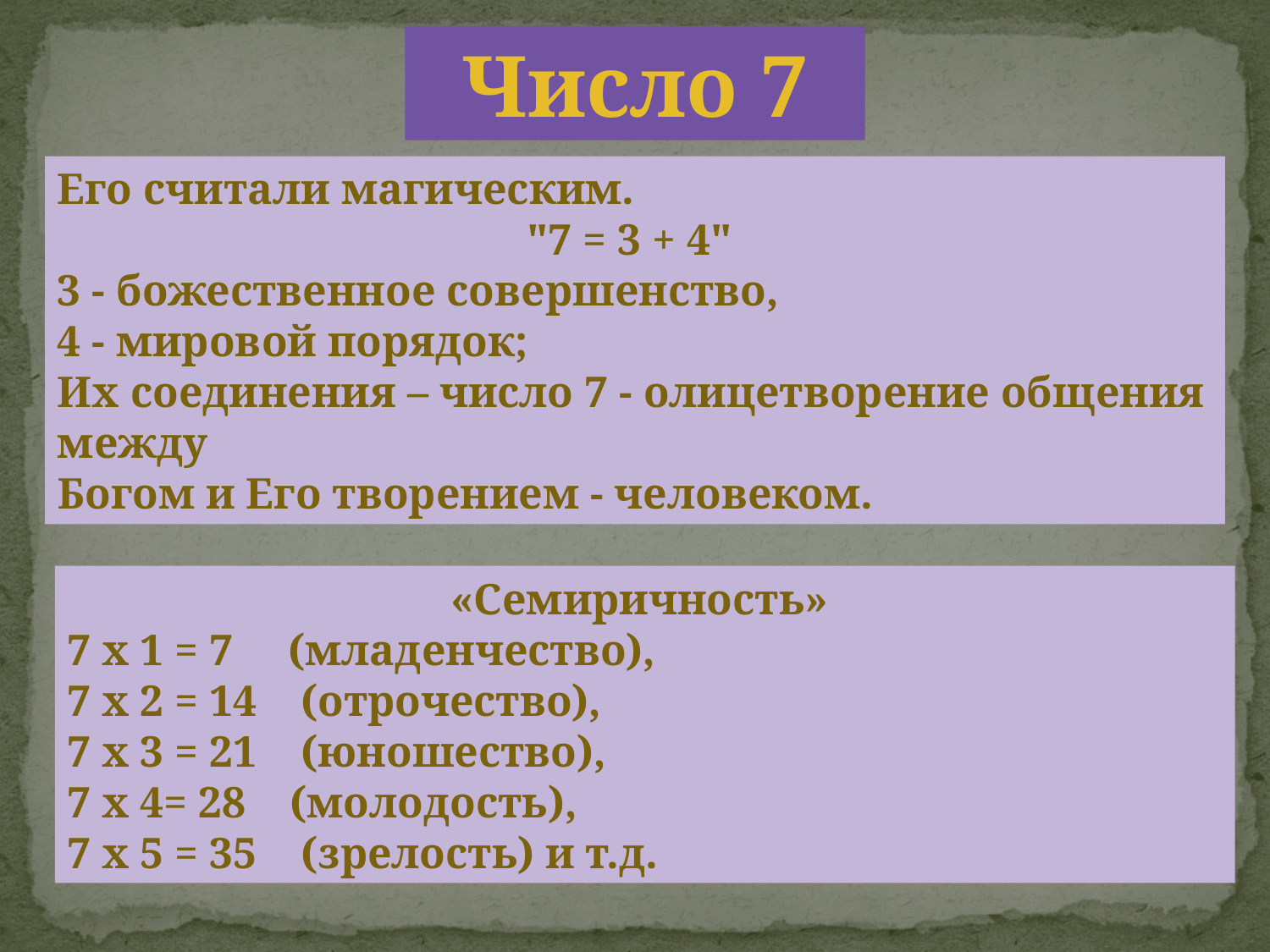

Число 7
Его считали магическим.
"7 = 3 + 4"
3 - божественное совершенство,
4 - мировой порядок;
Их соединения – число 7 - олицетворение общения между
Богом и Его творением - человеком.
«Семиричность»
7 х 1 = 7     (младенчество),
7 х 2 = 14    (отрочество),
7 х 3 = 21    (юношество),
7 х 4= 28    (молодость),
7 х 5 = 35    (зрелость) и т.д.